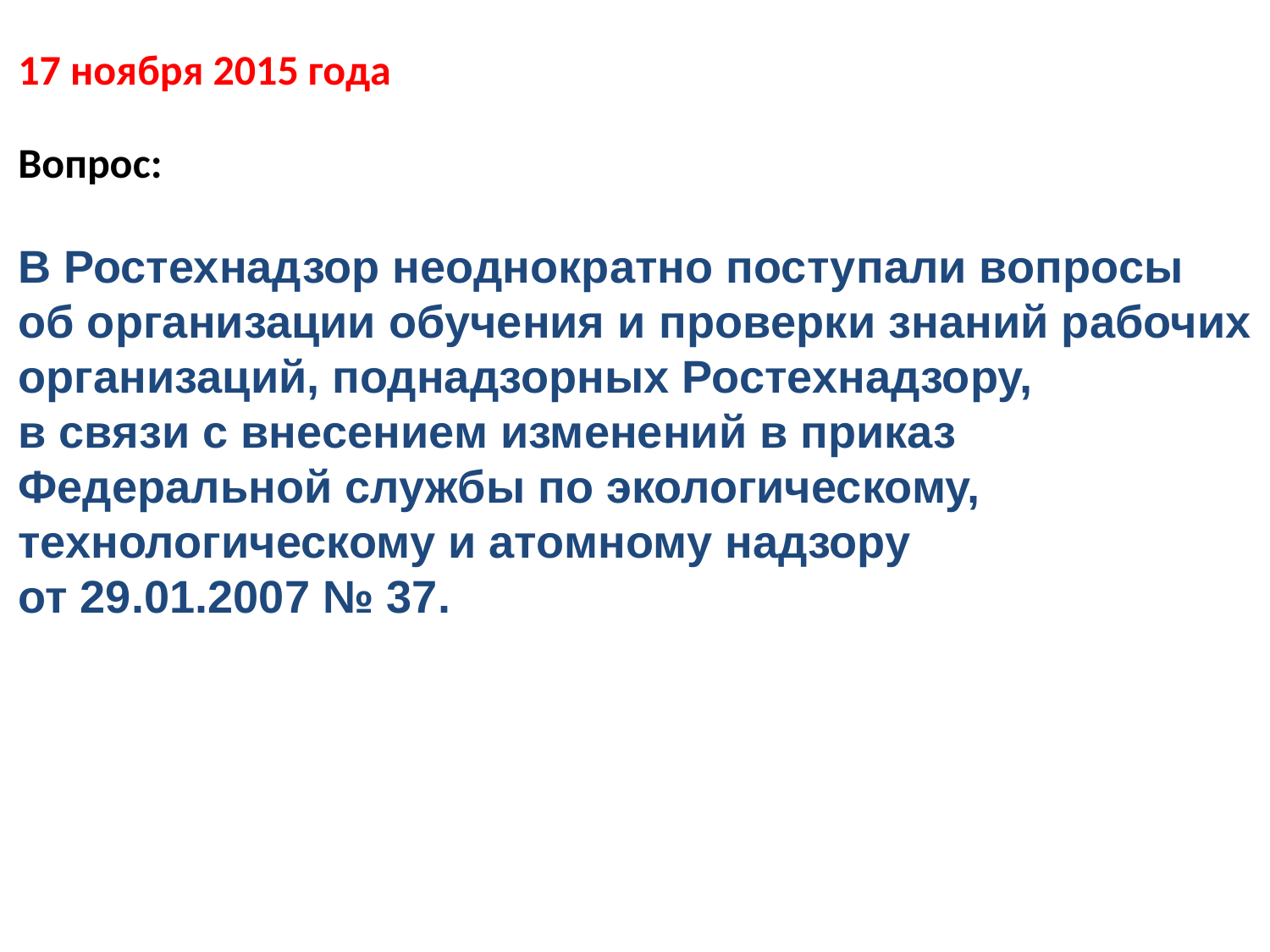

17 ноября 2015 года

Вопрос:

В Ростехнадзор неоднократно поступали вопросы
об организации обучения и проверки знаний рабочих
организаций, поднадзорных Ростехнадзору,
в связи с внесением изменений в приказ
Федеральной службы по экологическому,
технологическому и атомному надзору
от 29.01.2007 № 37.